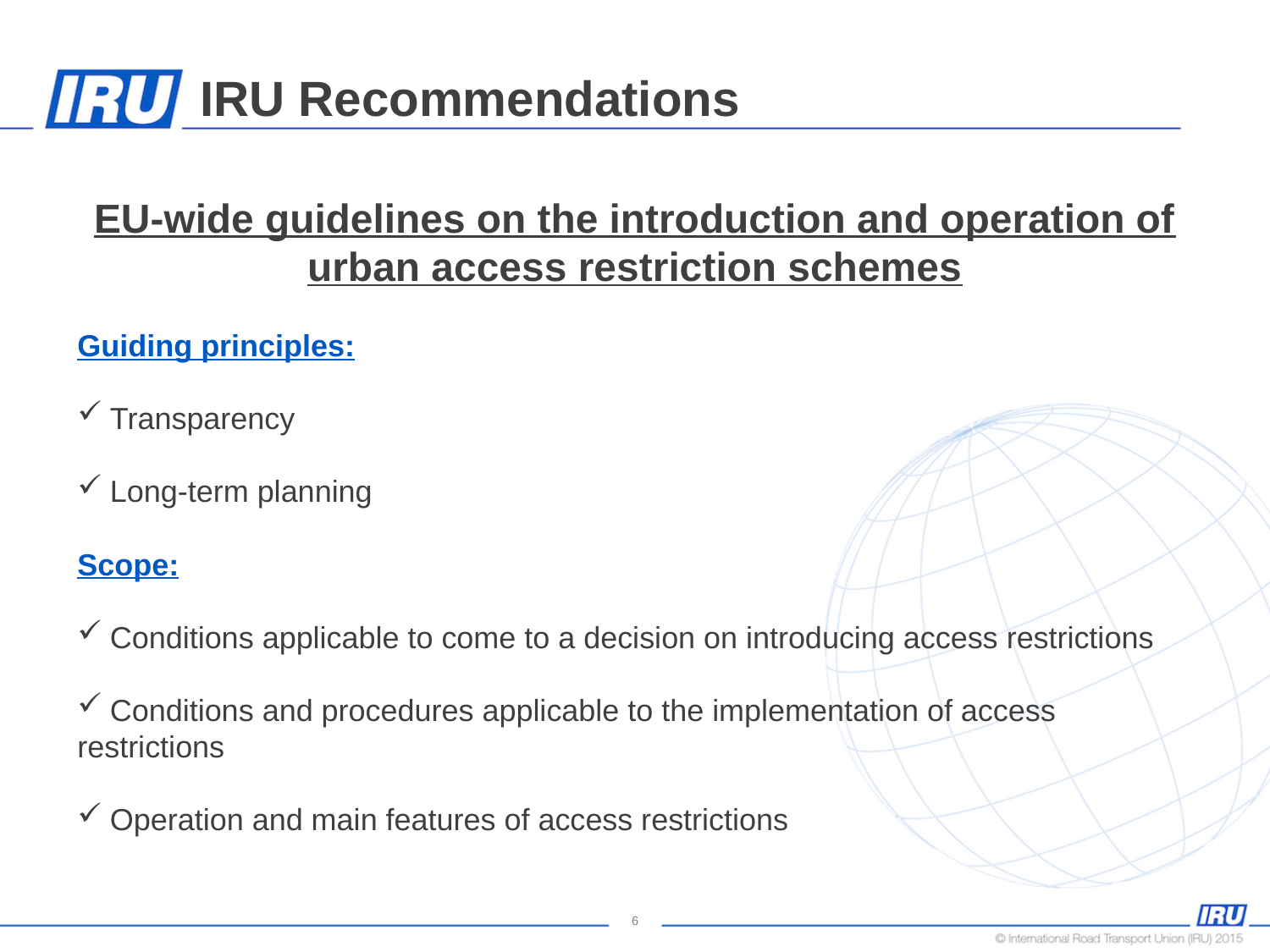

# IRU Recommendations
EU-wide guidelines on the introduction and operation of urban access restriction schemes

Guiding principles:

 Transparency

 Long-term planning

Scope:

 Conditions applicable to come to a decision on introducing access restrictions

 Conditions and procedures applicable to the implementation of access restrictions

 Operation and main features of access restrictions